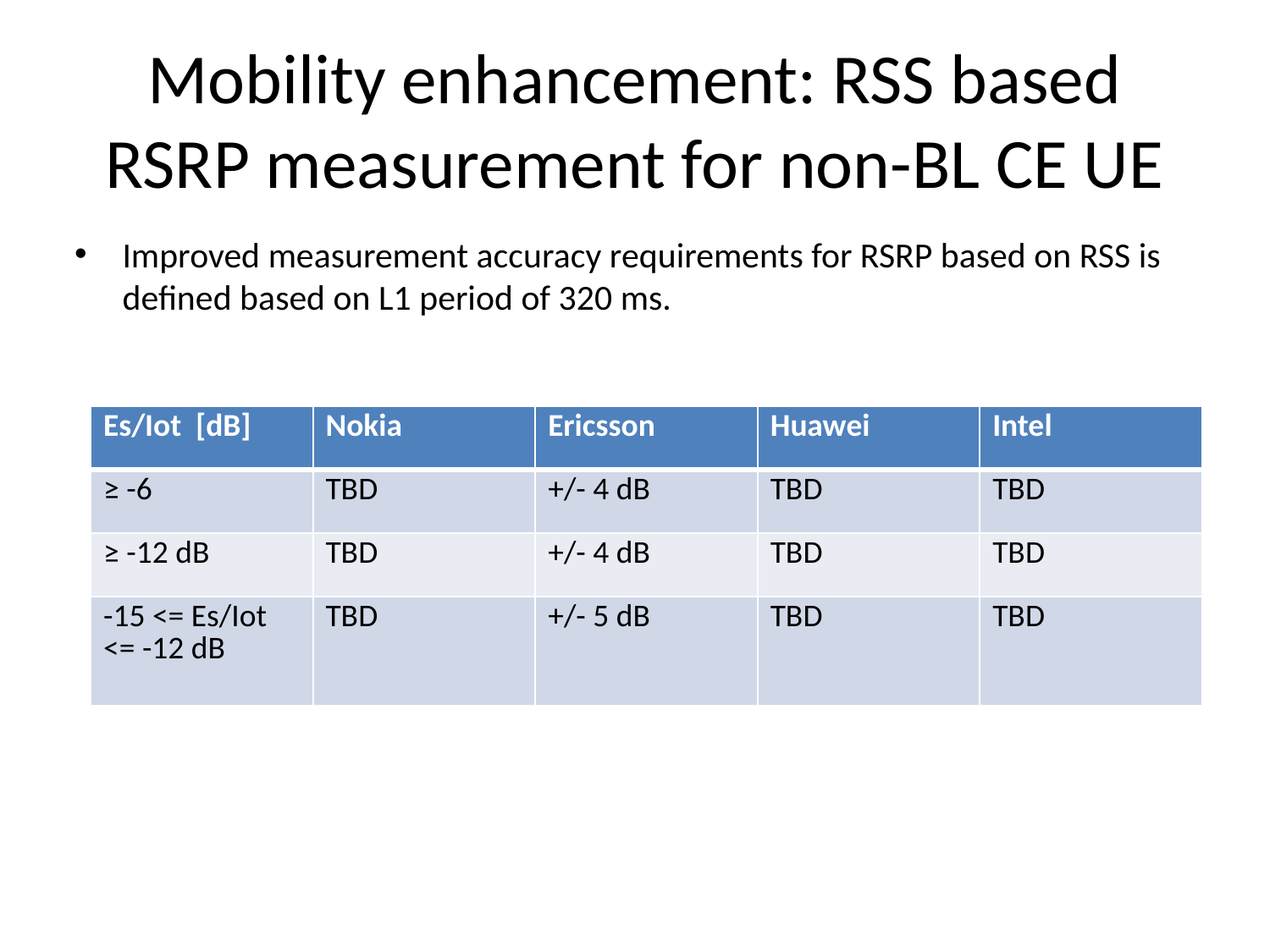

# Mobility enhancement: RSS based RSRP measurement for non-BL CE UE
Improved measurement accuracy requirements for RSRP based on RSS is defined based on L1 period of 320 ms.

| Es/Iot [dB] | Nokia | Ericsson | Huawei | Intel |
| --- | --- | --- | --- | --- |
| ≥ -6 | TBD | +/- 4 dB | TBD | TBD |
| ≥ -12 dB | TBD | +/- 4 dB | TBD | TBD |
| -15 <= Es/Iot <= -12 dB | TBD | +/- 5 dB | TBD | TBD |